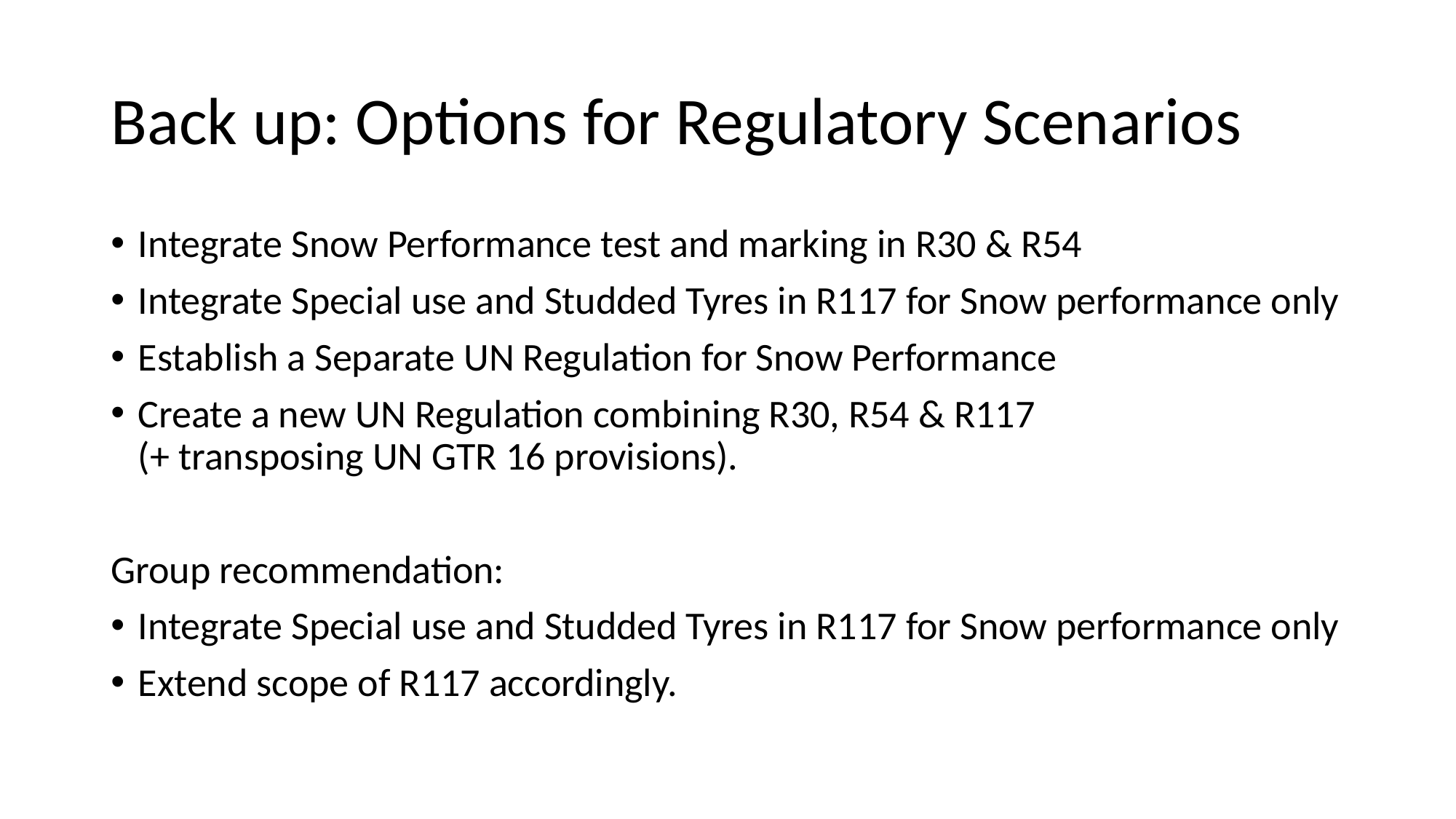

# Back up: Options for Regulatory Scenarios
Integrate Snow Performance test and marking in R30 & R54
Integrate Special use and Studded Tyres in R117 for Snow performance only
Establish a Separate UN Regulation for Snow Performance
Create a new UN Regulation combining R30, R54 & R117
(+ transposing UN GTR 16 provisions).

Group recommendation:
Integrate Special use and Studded Tyres in R117 for Snow performance only
Extend scope of R117 accordingly.